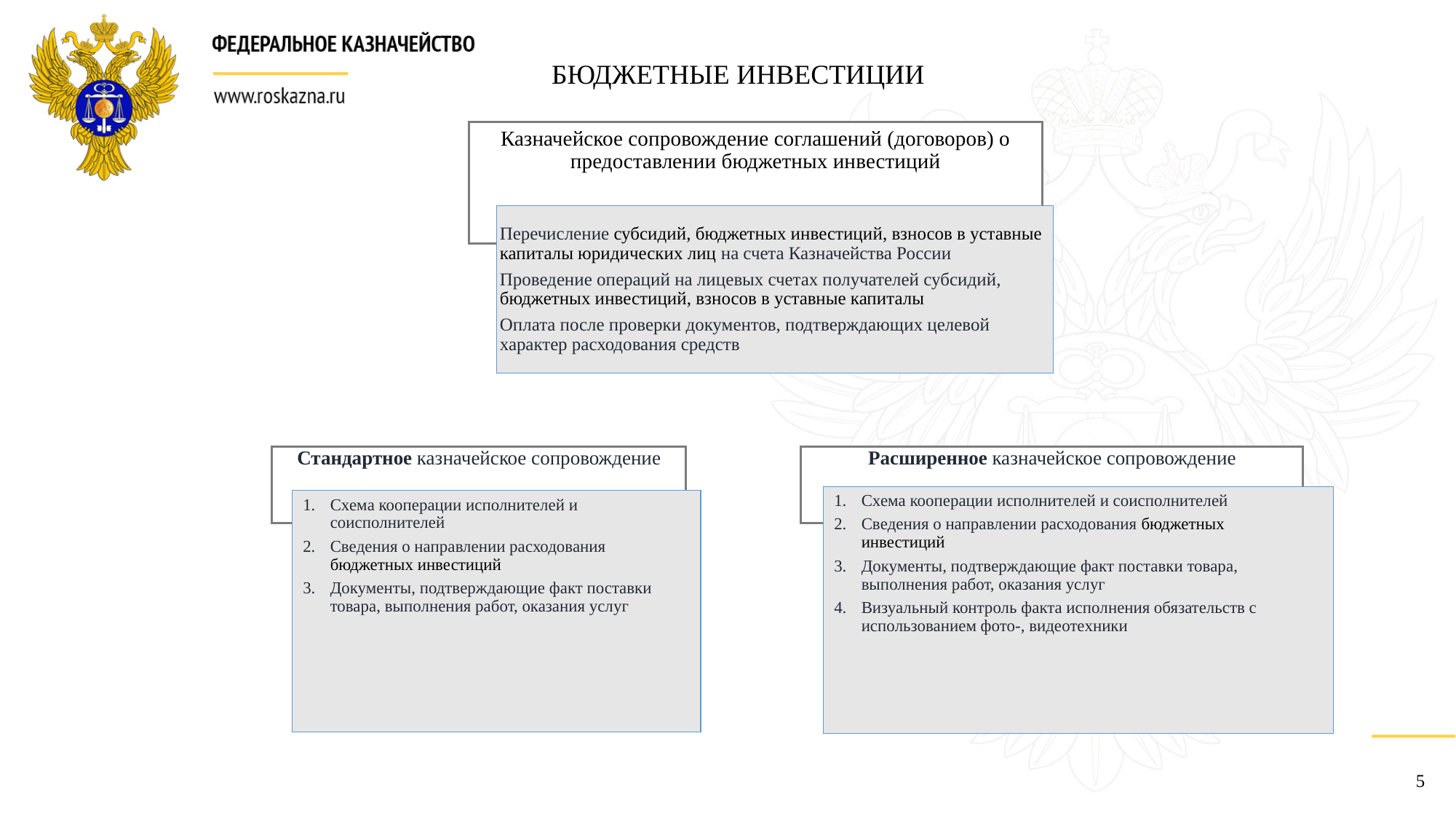

БЮДЖЕТНЫЕ ИНВЕСТИЦИИ

Казначейское сопровождение соглашений (договоров) о предоставлении бюджетных инвестиций
Перечисление субсидий, бюджетных инвестиций, взносов в уставные капиталы юридических лиц на счета Казначейства России
Проведение операций на лицевых счетах получателей субсидий, бюджетных инвестиций, взносов в уставные капиталы
Оплата после проверки документов, подтверждающих целевой характер расходования средств
Стандартное казначейское сопровождение
Расширенное казначейское сопровождение

Схема кооперации исполнителей и соисполнителей
Сведения о направлении расходования бюджетных инвестиций
Документы, подтверждающие факт поставки товара, выполнения работ, оказания услуг
Визуальный контроль факта исполнения обязательств с использованием фото-, видеотехники

Схема кооперации исполнителей и соисполнителей
Сведения о направлении расходования бюджетных инвестиций
Документы, подтверждающие факт поставки товара, выполнения работ, оказания услуг
5